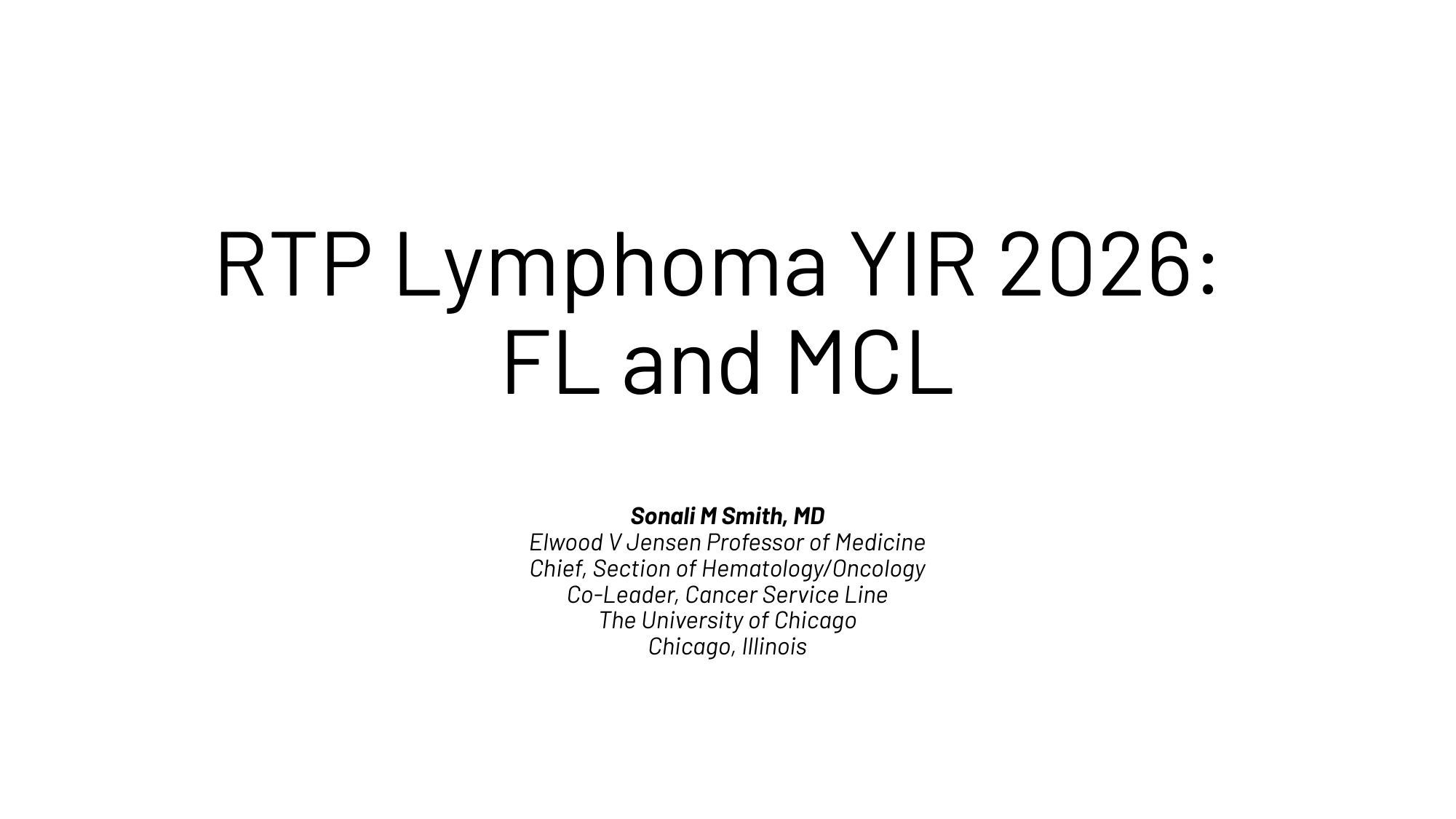

# RTP Lymphoma YIR 2026: FL and MCL
Sonali M Smith, MD
Elwood V Jensen Professor of Medicine
Chief, Section of Hematology/Oncology
Co-Leader, Cancer Service Line
The University of Chicago
Chicago, Illinois